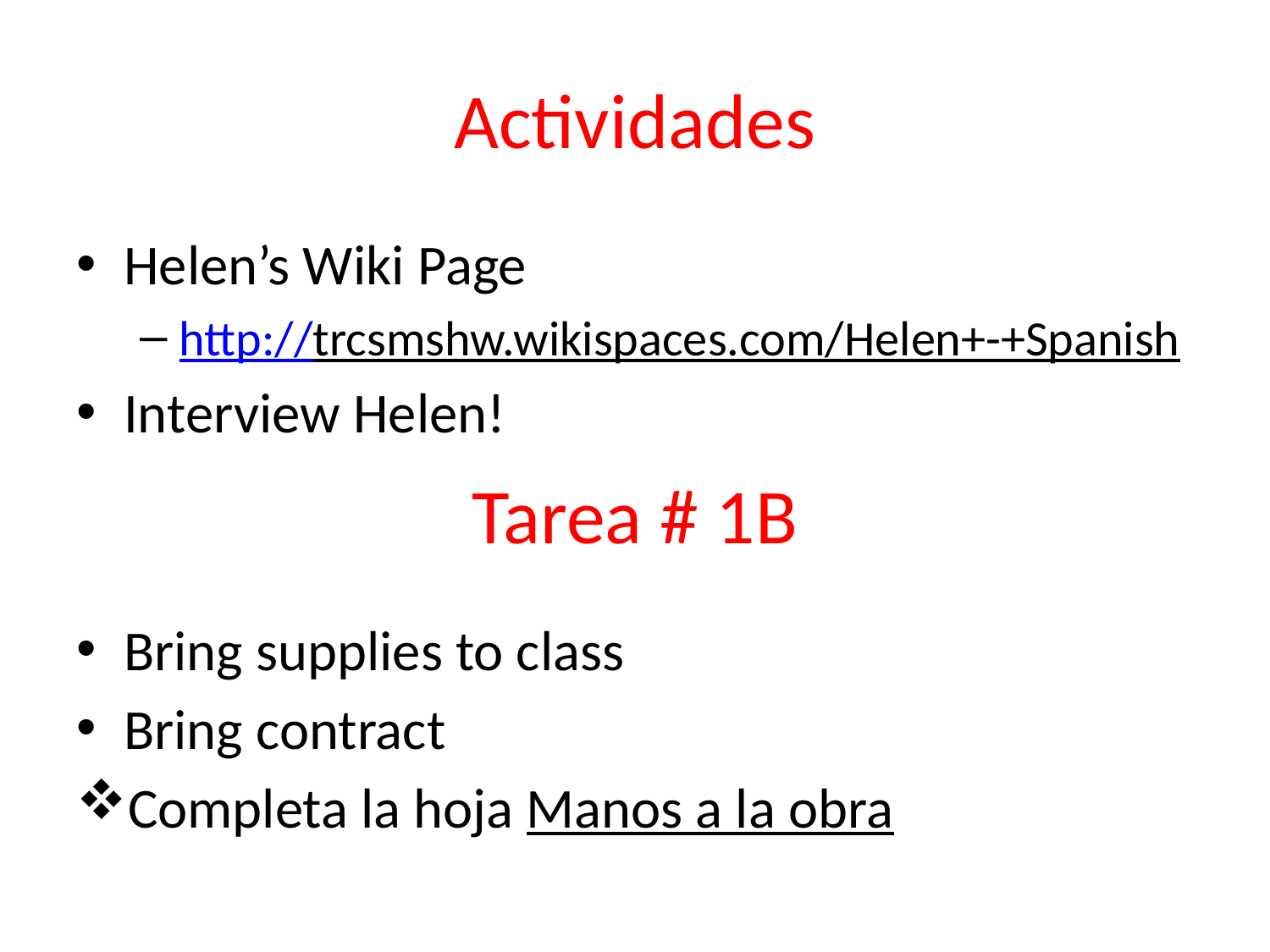

# Actividades
Helen’s Wiki Page
http://trcsmshw.wikispaces.com/Helen+-+Spanish
Interview Helen!

Bring supplies to class
Bring contract
Completa la hoja Manos a la obra
Tarea # 1B